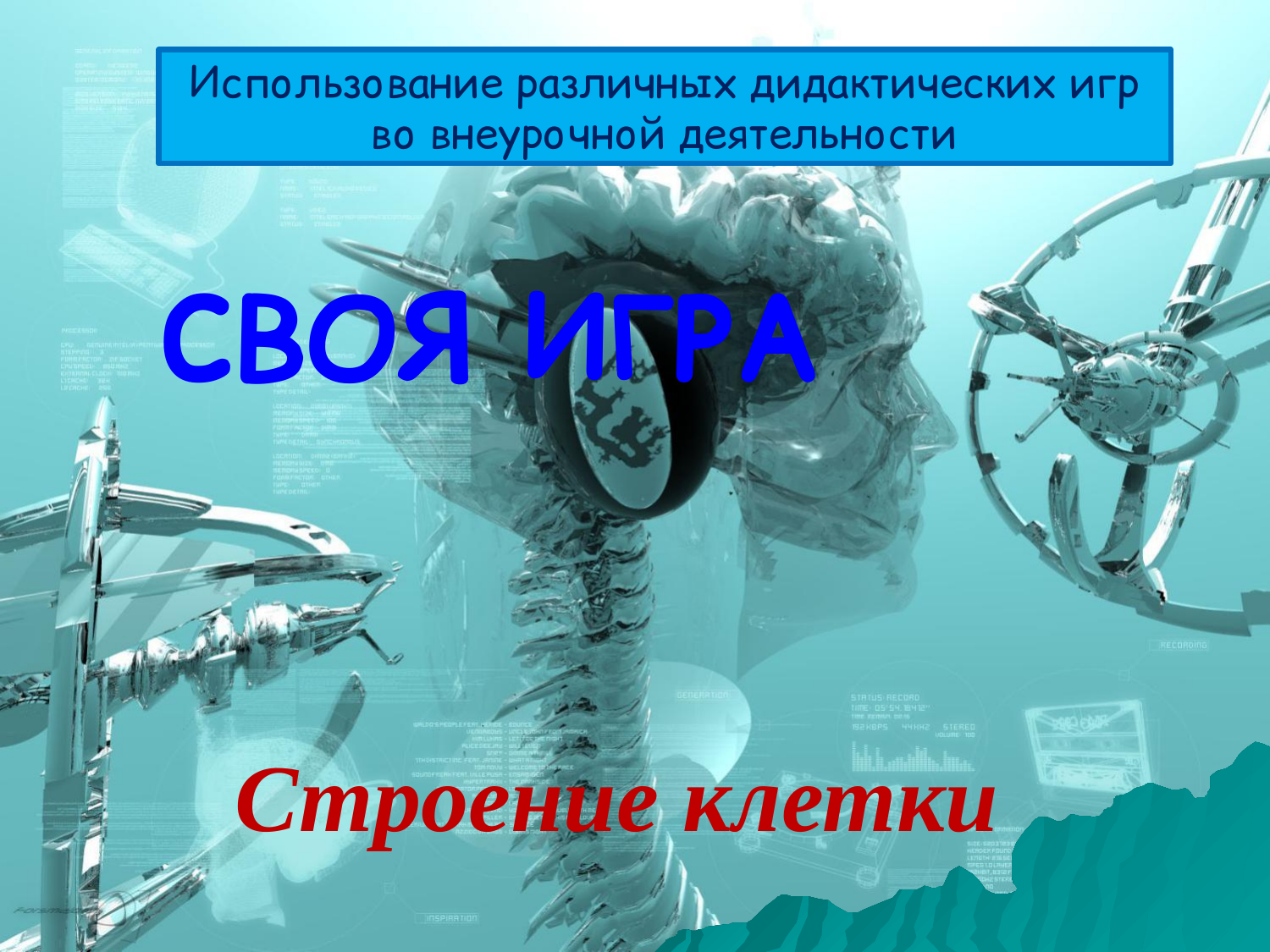

Использование различных дидактических игр во внеурочной деятельности
СВОЯ ИГРА
Строение клетки